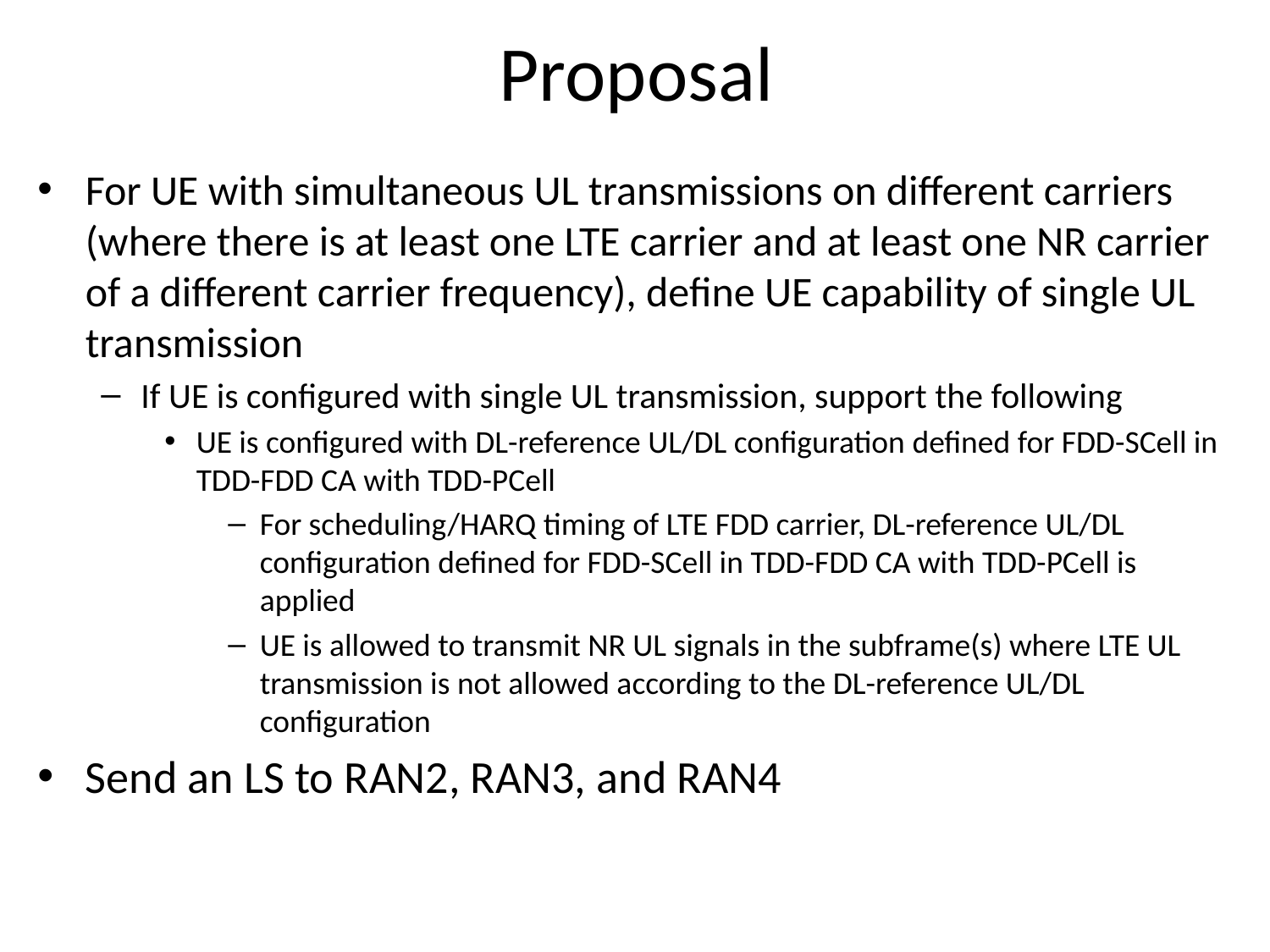

# Proposal
For UE with simultaneous UL transmissions on different carriers (where there is at least one LTE carrier and at least one NR carrier of a different carrier frequency), define UE capability of single UL transmission
If UE is configured with single UL transmission, support the following
UE is configured with DL-reference UL/DL configuration defined for FDD-SCell in TDD-FDD CA with TDD-PCell
For scheduling/HARQ timing of LTE FDD carrier, DL-reference UL/DL configuration defined for FDD-SCell in TDD-FDD CA with TDD-PCell is applied
UE is allowed to transmit NR UL signals in the subframe(s) where LTE UL transmission is not allowed according to the DL-reference UL/DL configuration
Send an LS to RAN2, RAN3, and RAN4